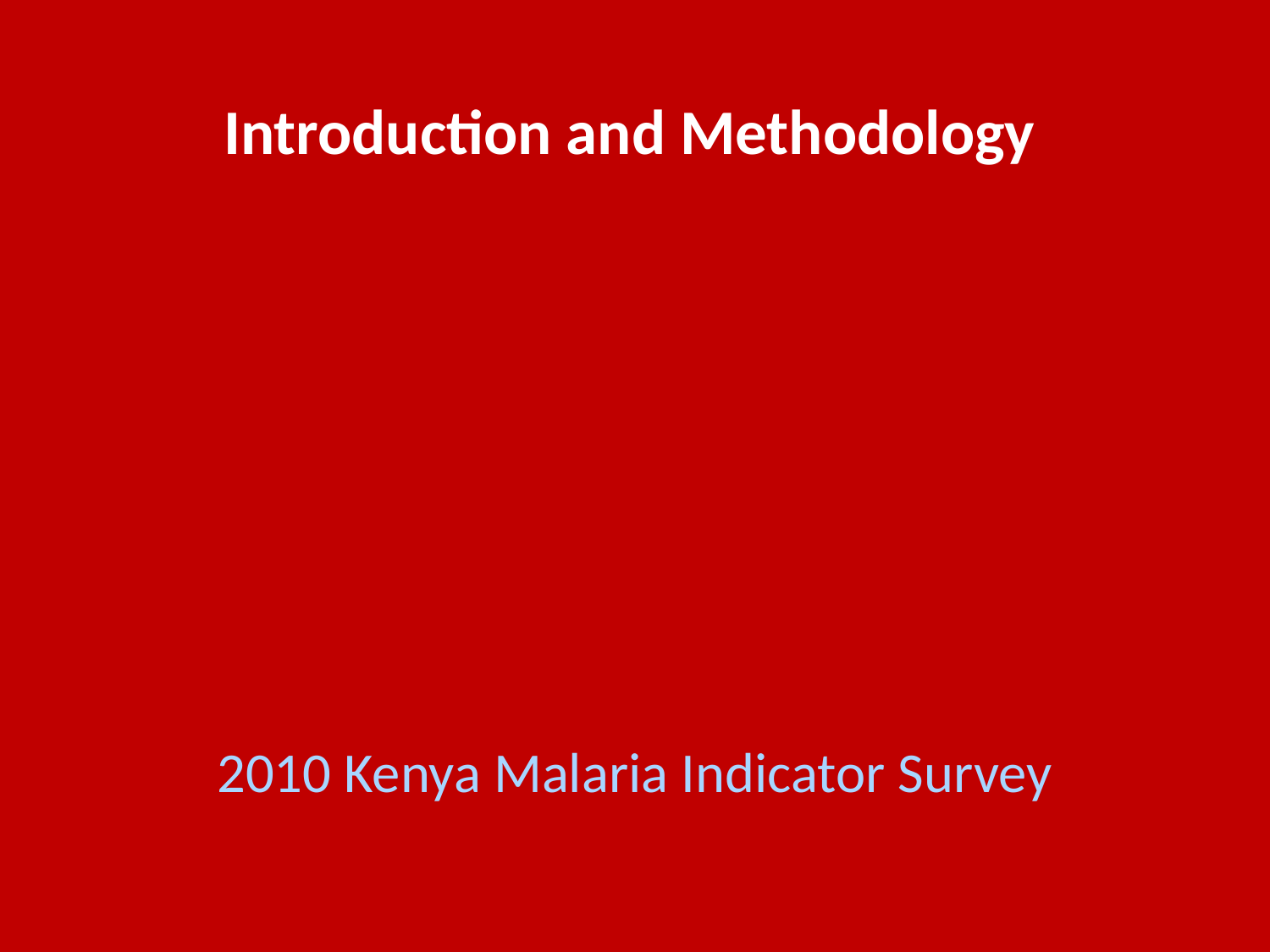

Introduction and Methodology

2010 Kenya Malaria Indicator Survey